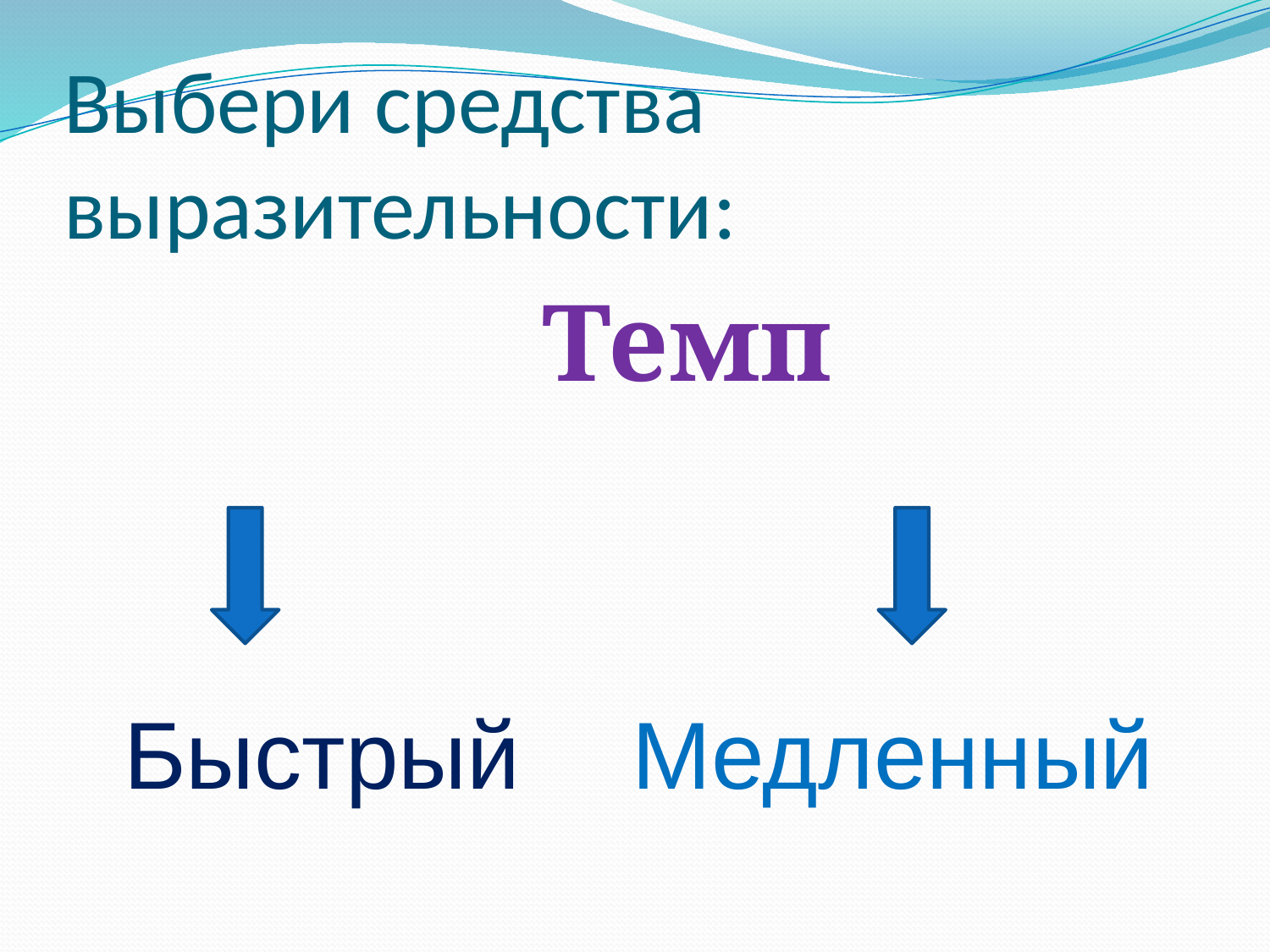

# Выбери средства выразительности:
				    Темп

   Быстрый
   Медленный